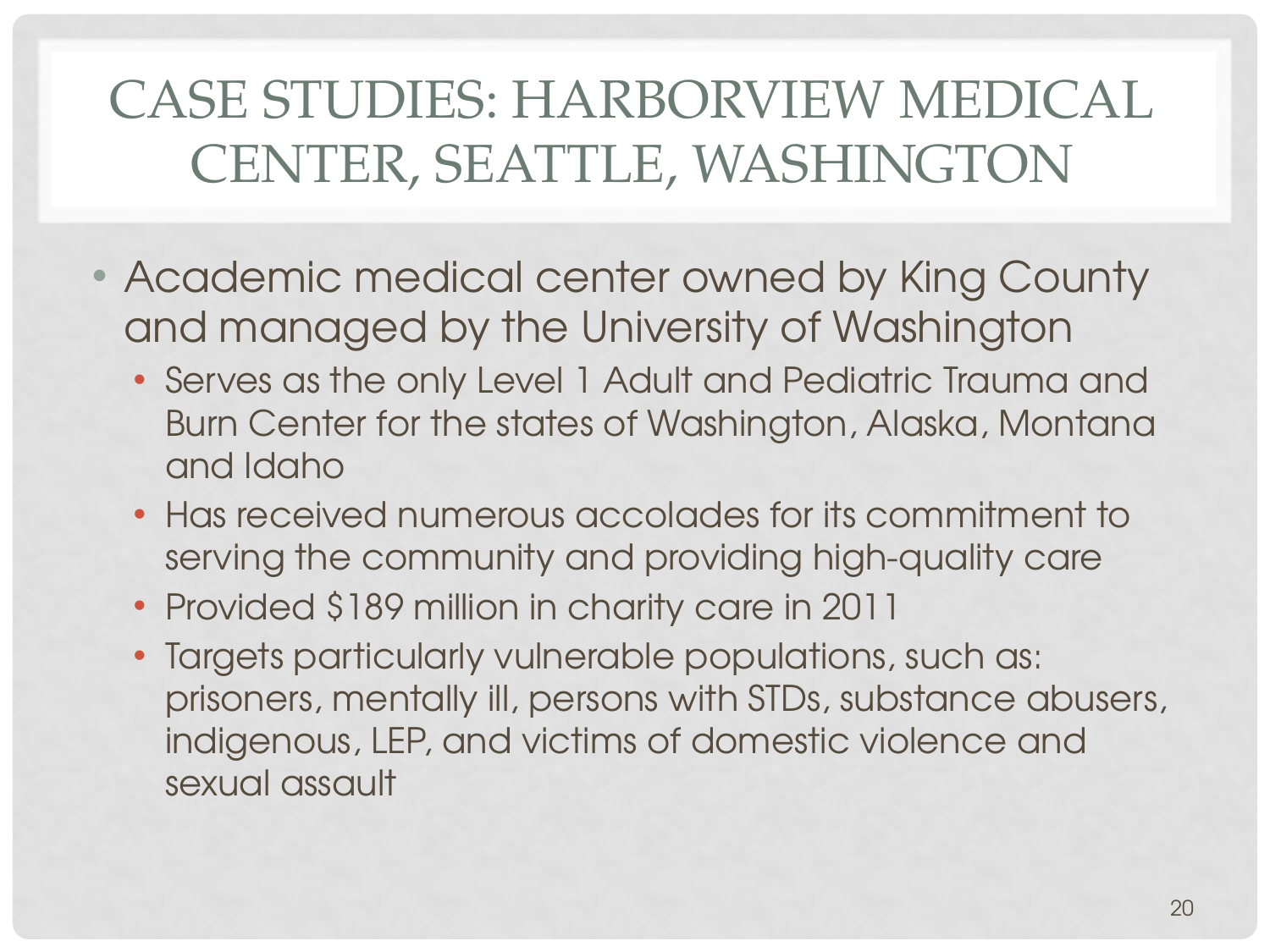

# Case studies: Harborview Medical center, Seattle, Washington
Academic medical center owned by King County and managed by the University of Washington
Serves as the only Level 1 Adult and Pediatric Trauma and Burn Center for the states of Washington, Alaska, Montana and Idaho
Has received numerous accolades for its commitment to serving the community and providing high-quality care
Provided $189 million in charity care in 2011
Targets particularly vulnerable populations, such as: prisoners, mentally ill, persons with STDs, substance abusers, indigenous, LEP, and victims of domestic violence and sexual assault
20